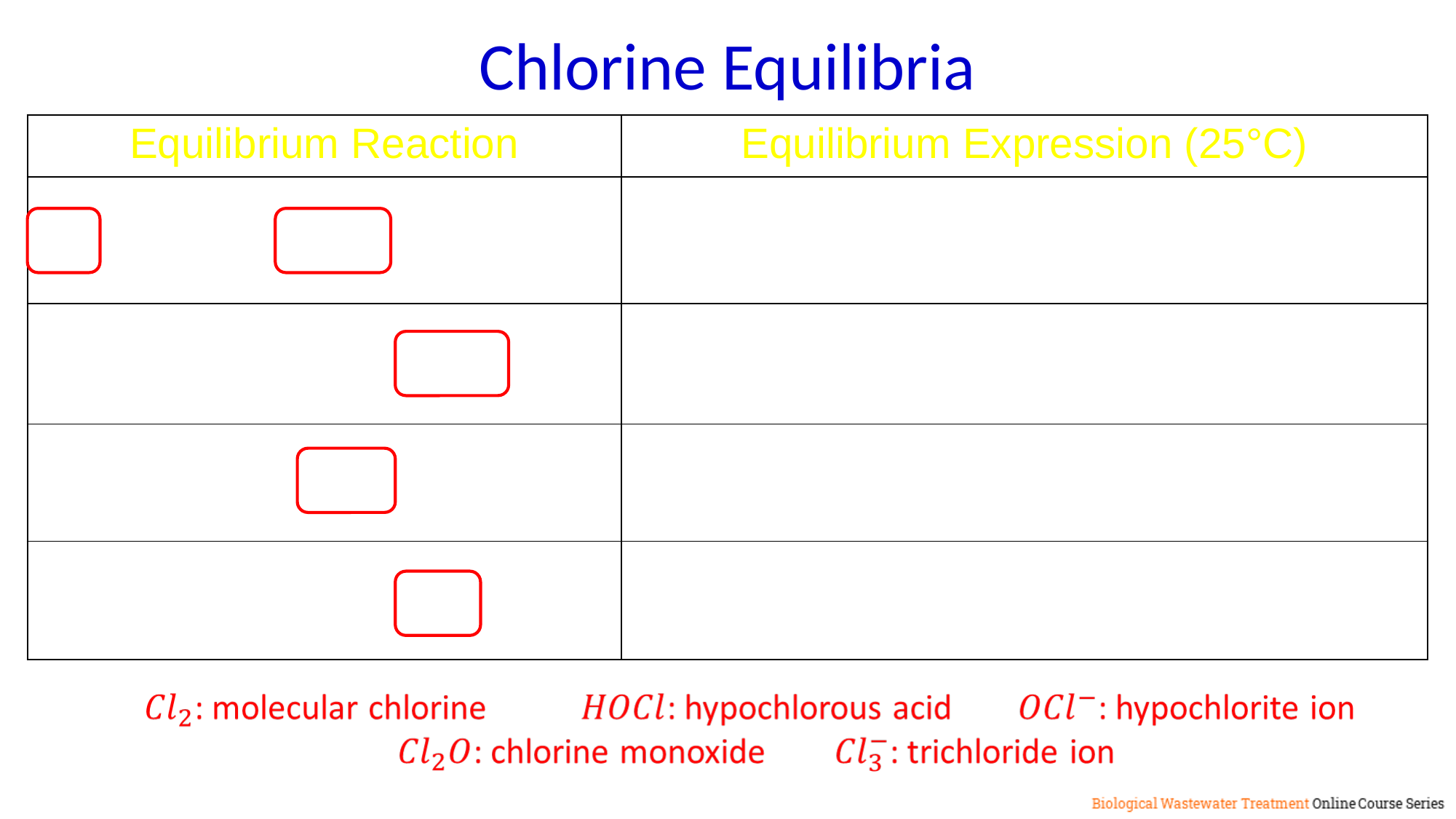

# Chlorine Equilibria
| Equilibrium Reaction | Equilibrium Expression (25°C) |
| --- | --- |
|  |  |
|  |  |
|  |  |
|  |  |